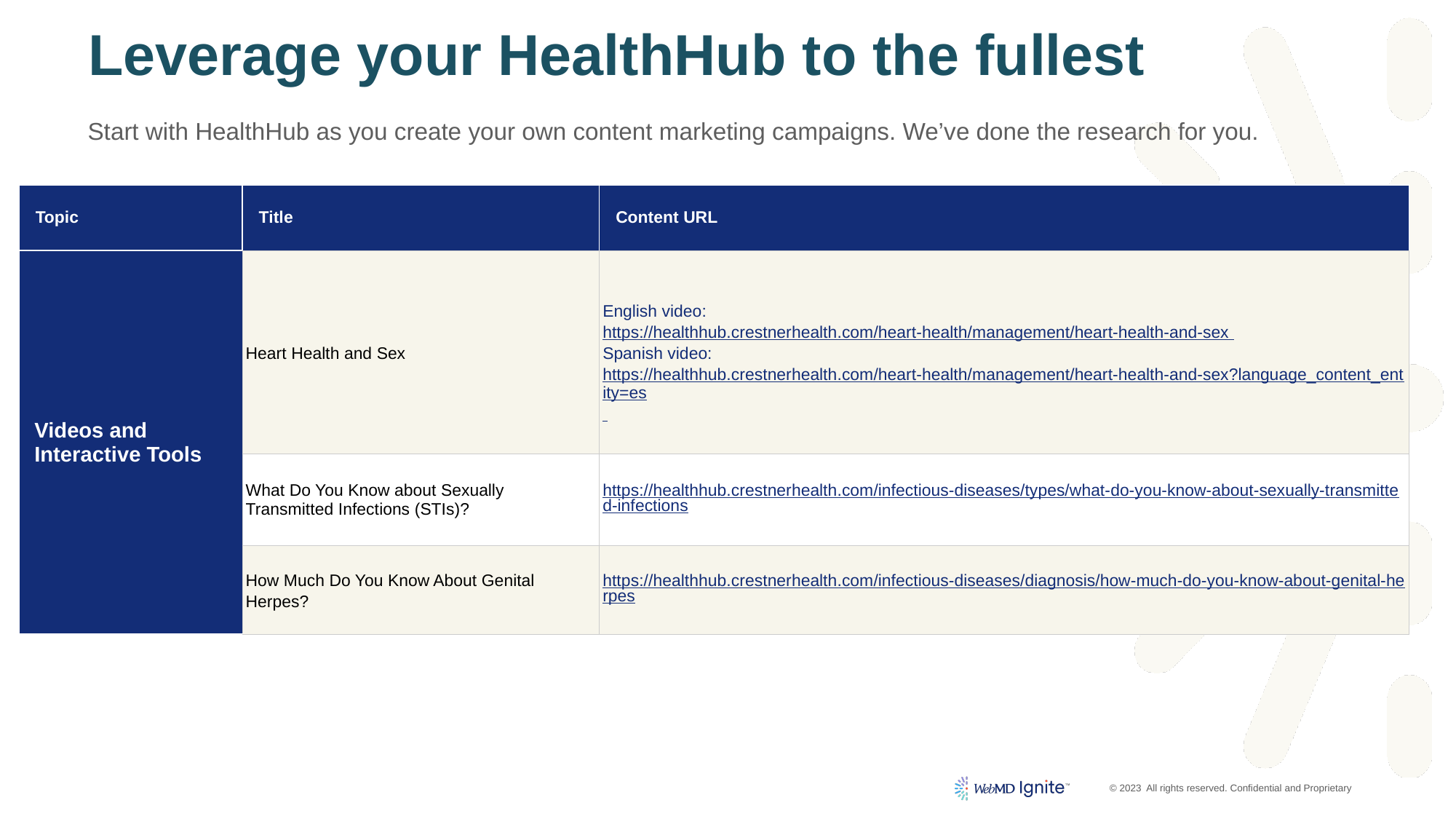

# Leverage your HealthHub to the fullest
Start with HealthHub as you create your own content marketing campaigns. We’ve done the research for you.
| Topic | Title | Content URL |
| --- | --- | --- |
| Videos and Interactive Tools | Heart Health and Sex | English video: https://healthhub.crestnerhealth.com/heart-health/management/heart-health-and-sex Spanish video: https://healthhub.crestnerhealth.com/heart-health/management/heart-health-and-sex?language\_content\_entity=es |
|  | What Do You Know about Sexually Transmitted Infections (STIs)? | https://healthhub.crestnerhealth.com/infectious-diseases/types/what-do-you-know-about-sexually-transmitted-infections |
|  | How Much Do You Know About Genital Herpes? | https://healthhub.crestnerhealth.com/infectious-diseases/diagnosis/how-much-do-you-know-about-genital-herpes |